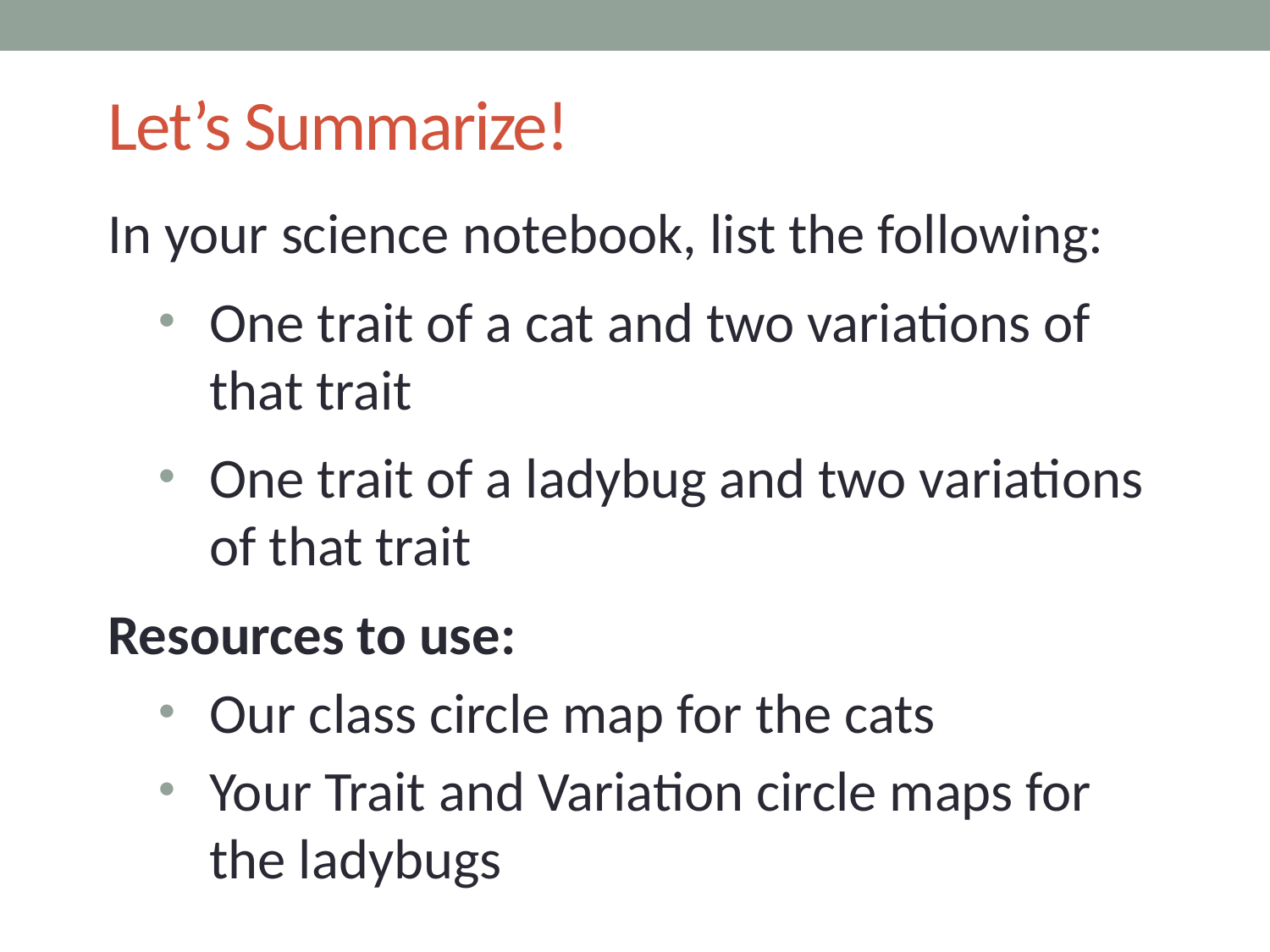

# Let’s Summarize!
In your science notebook, list the following:
One trait of a cat and two variations of that trait
One trait of a ladybug and two variations of that trait
Resources to use:
Our class circle map for the cats
Your Trait and Variation circle maps for
the ladybugs